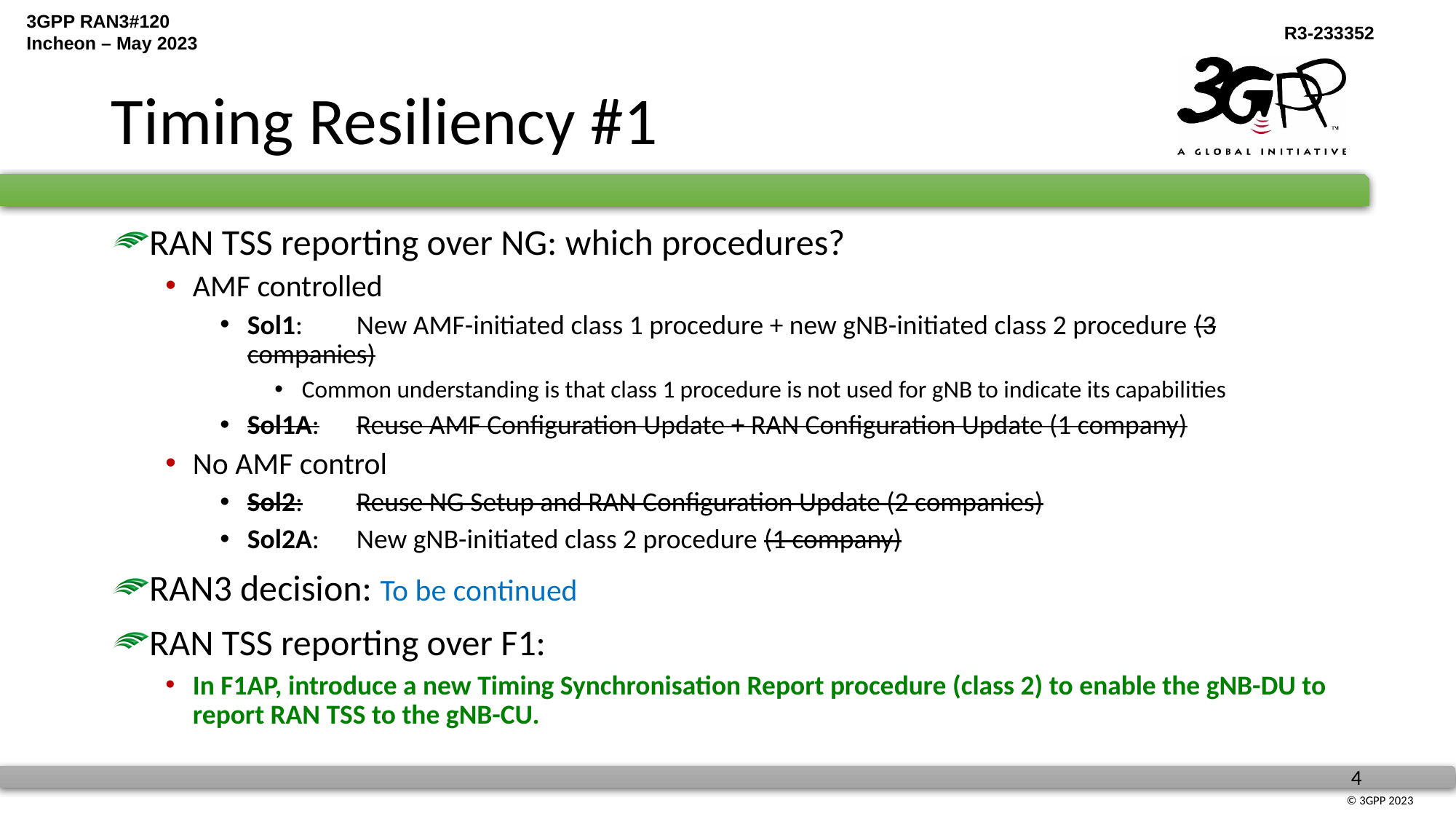

# Timing Resiliency #1
RAN TSS reporting over NG: which procedures?
AMF controlled
Sol1:	New AMF-initiated class 1 procedure + new gNB-initiated class 2 procedure (3 companies)
Common understanding is that class 1 procedure is not used for gNB to indicate its capabilities
Sol1A:	Reuse AMF Configuration Update + RAN Configuration Update (1 company)
No AMF control
Sol2:	Reuse NG Setup and RAN Configuration Update (2 companies)
Sol2A:	New gNB-initiated class 2 procedure (1 company)
RAN3 decision: To be continued
RAN TSS reporting over F1:
In F1AP, introduce a new Timing Synchronisation Report procedure (class 2) to enable the gNB-DU to report RAN TSS to the gNB-CU.